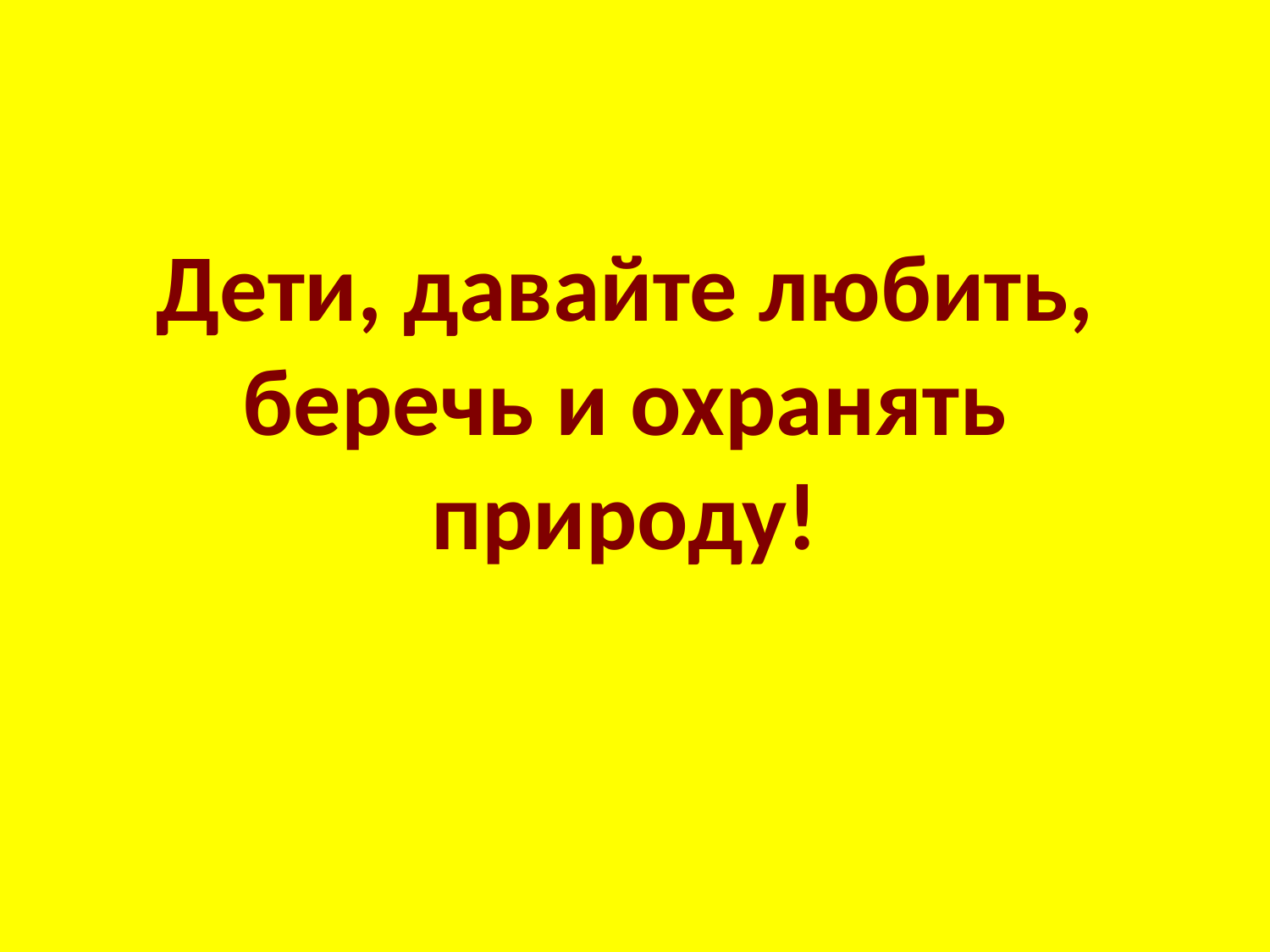

Дети, давайте любить, беречь и охранять природу!